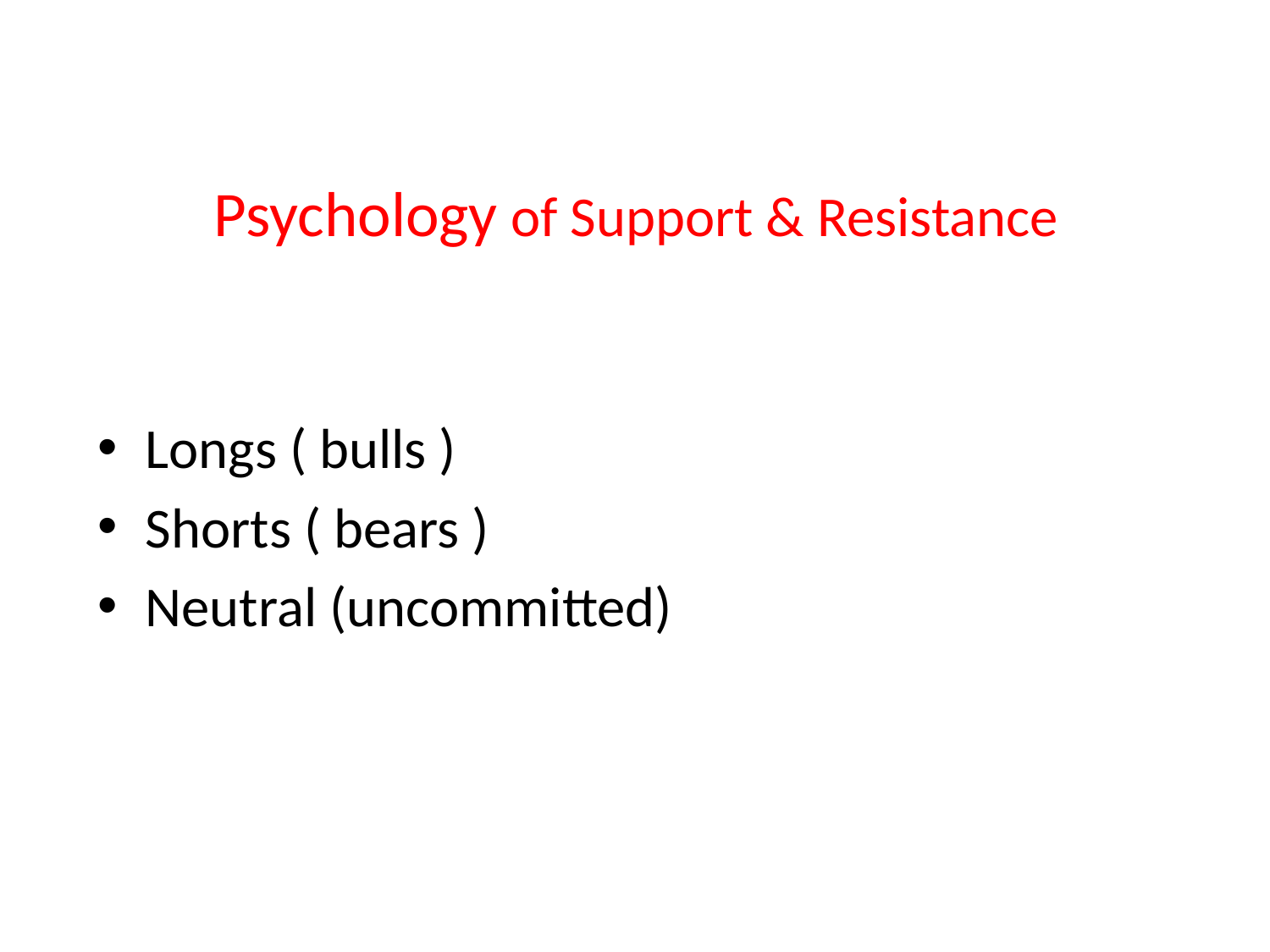

# Psychology of Support & Resistance
Longs ( bulls )‏
Shorts ( bears )‏
Neutral (uncommitted)‏